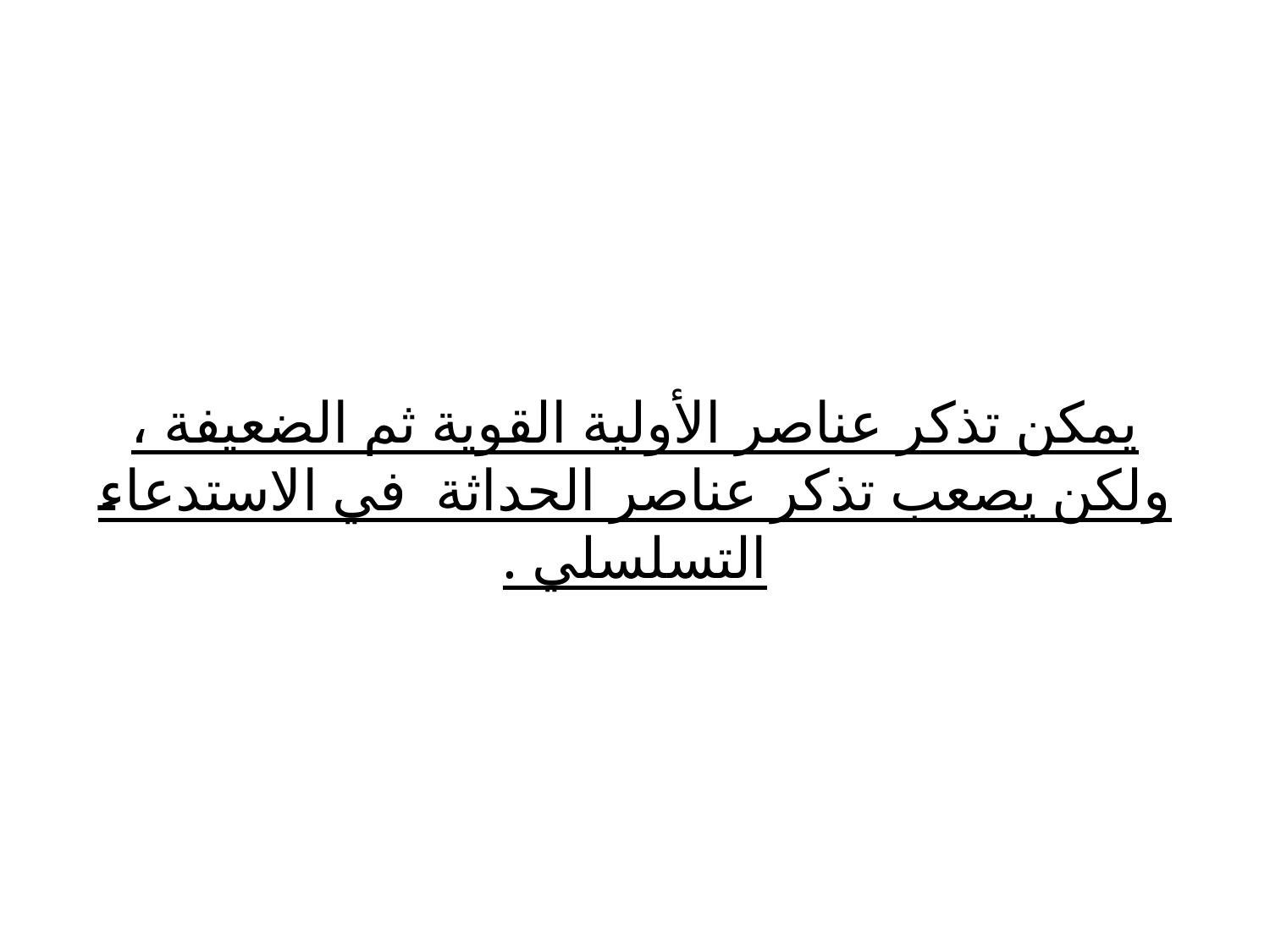

#

يمكن تذكر عناصر الأولية القوية ثم الضعيفة ، ولكن يصعب تذكر عناصر الحداثة  في الاستدعاء التسلسلي .